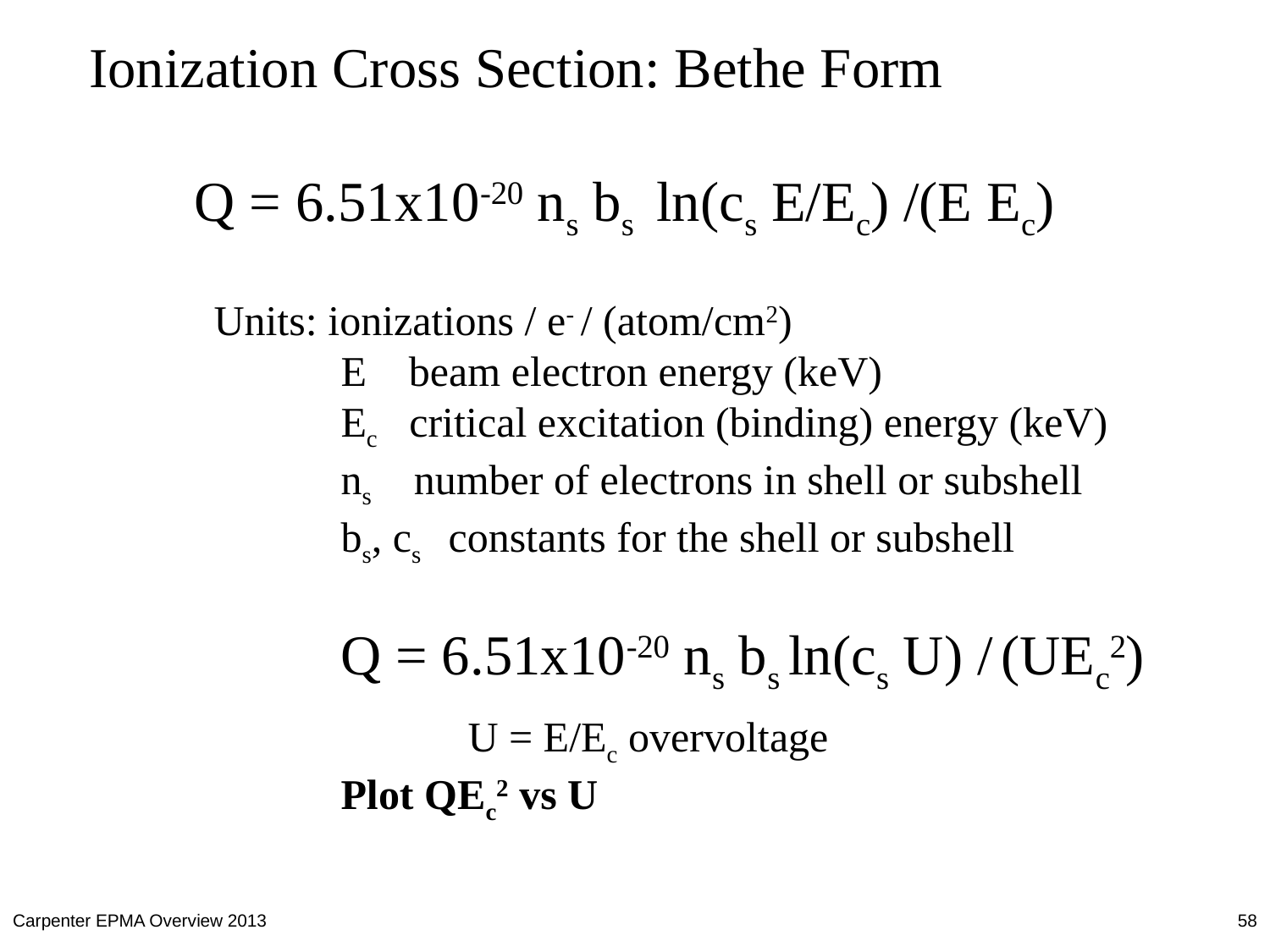

# Ionization Cross Section: Bethe Form
Q = 6.51x10-20 ns bs  ln(cs E/Ec) /(E Ec)

Units: ionizations / e- / (atom/cm2)
	E    beam electron energy (keV)
	Ec   critical excitation (binding) energy (keV)
	ns    number of electrons in shell or subshell
	bs, cs   constants for the shell or subshell

	Q = 6.51x10-20 ns bs ln(cs U) / (UEc2)
		U = E/Ec overvoltage
	Plot QEc2 vs U
Carpenter EPMA Overview 2013
58